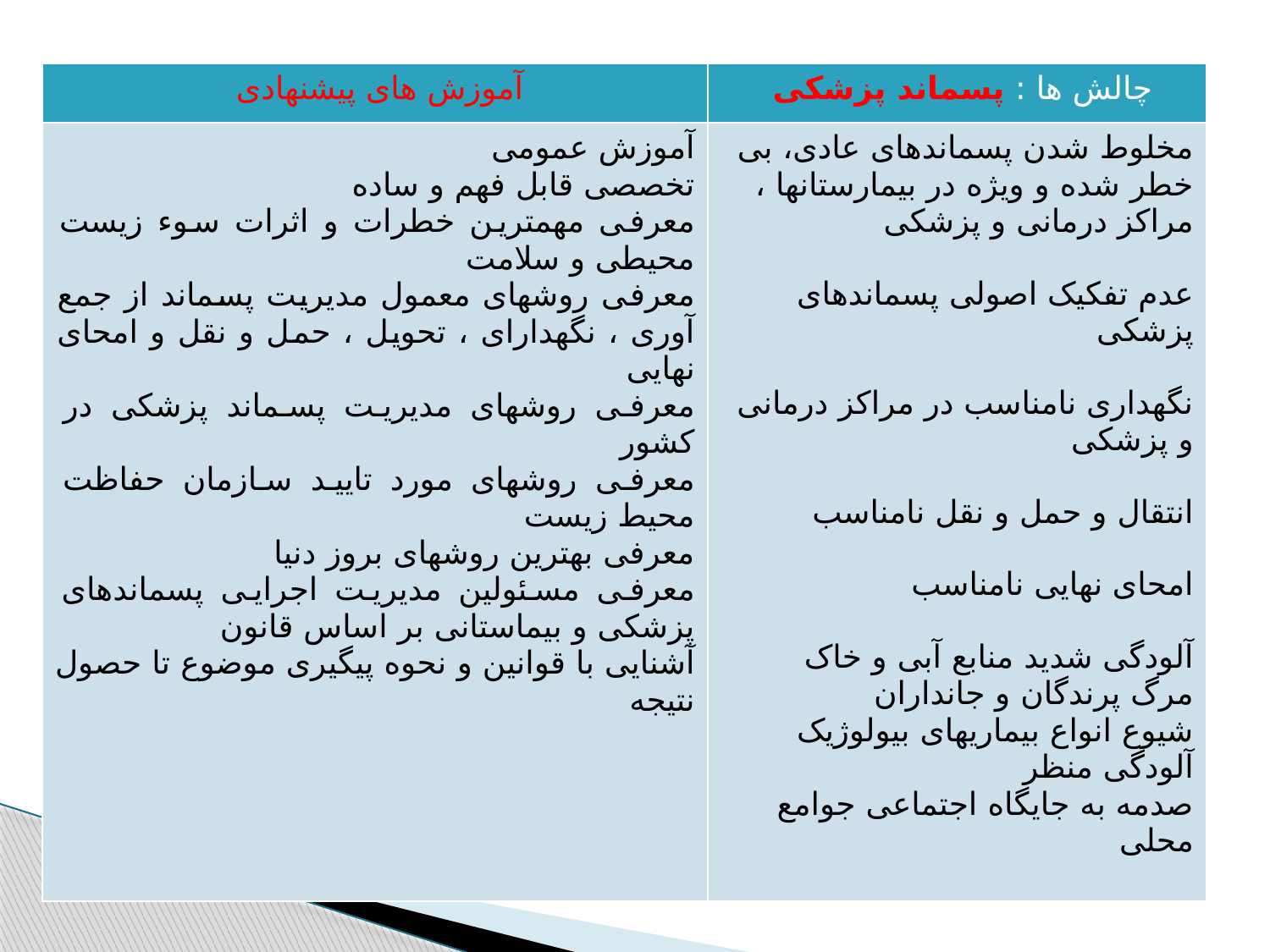

| آموزش های پیشنهادی | چالش ها : پسماند پزشکی |
| --- | --- |
| آموزش عمومی تخصصی قابل فهم و ساده معرفی مهمترین خطرات و اثرات سوء زیست محیطی و سلامت معرفی روشهای معمول مدیریت پسماند از جمع آوری ، نگهدارای ، تحویل ، حمل و نقل و امحای نهایی معرفی روشهای مدیریت پسماند پزشکی در کشور معرفی روشهای مورد تایید سازمان حفاظت محیط زیست معرفی بهترین روشهای بروز دنیا معرفی مسئولین مدیریت اجرایی پسماندهای پزشکی و بیماستانی بر اساس قانون آشنایی با قوانین و نحوه پیگیری موضوع تا حصول نتیجه | مخلوط شدن پسماندهای عادی، بی خطر شده و ویژه در بیمارستانها ، مراکز درمانی و پزشکی عدم تفکیک اصولی پسماندهای پزشکی نگهداری نامناسب در مراکز درمانی و پزشکی انتقال و حمل و نقل نامناسب امحای نهایی نامناسب آلودگی شدید منابع آبی و خاک مرگ پرندگان و جانداران شیوع انواع بیماریهای بیولوژیک آلودگی منظر صدمه به جایگاه اجتماعی جوامع محلی |